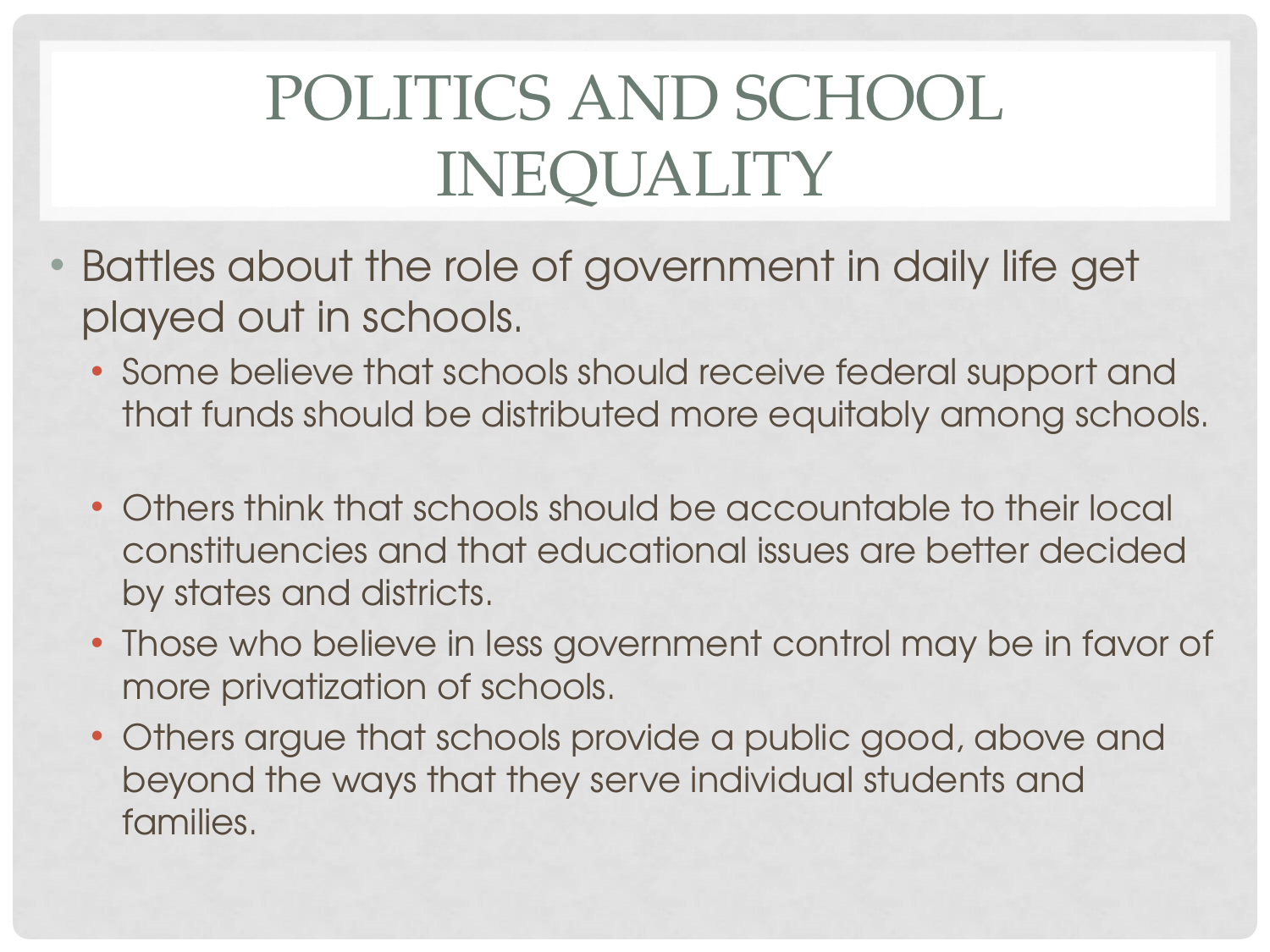

# POLITICS AND SCHOOL INEQUALITY
Battles about the role of government in daily life get played out in schools.
Some believe that schools should receive federal support and that funds should be distributed more equitably among schools.
Others think that schools should be accountable to their local constituencies and that educational issues are better decided by states and districts.
Those who believe in less government control may be in favor of more privatization of schools.
Others argue that schools provide a public good, above and beyond the ways that they serve individual students and families.